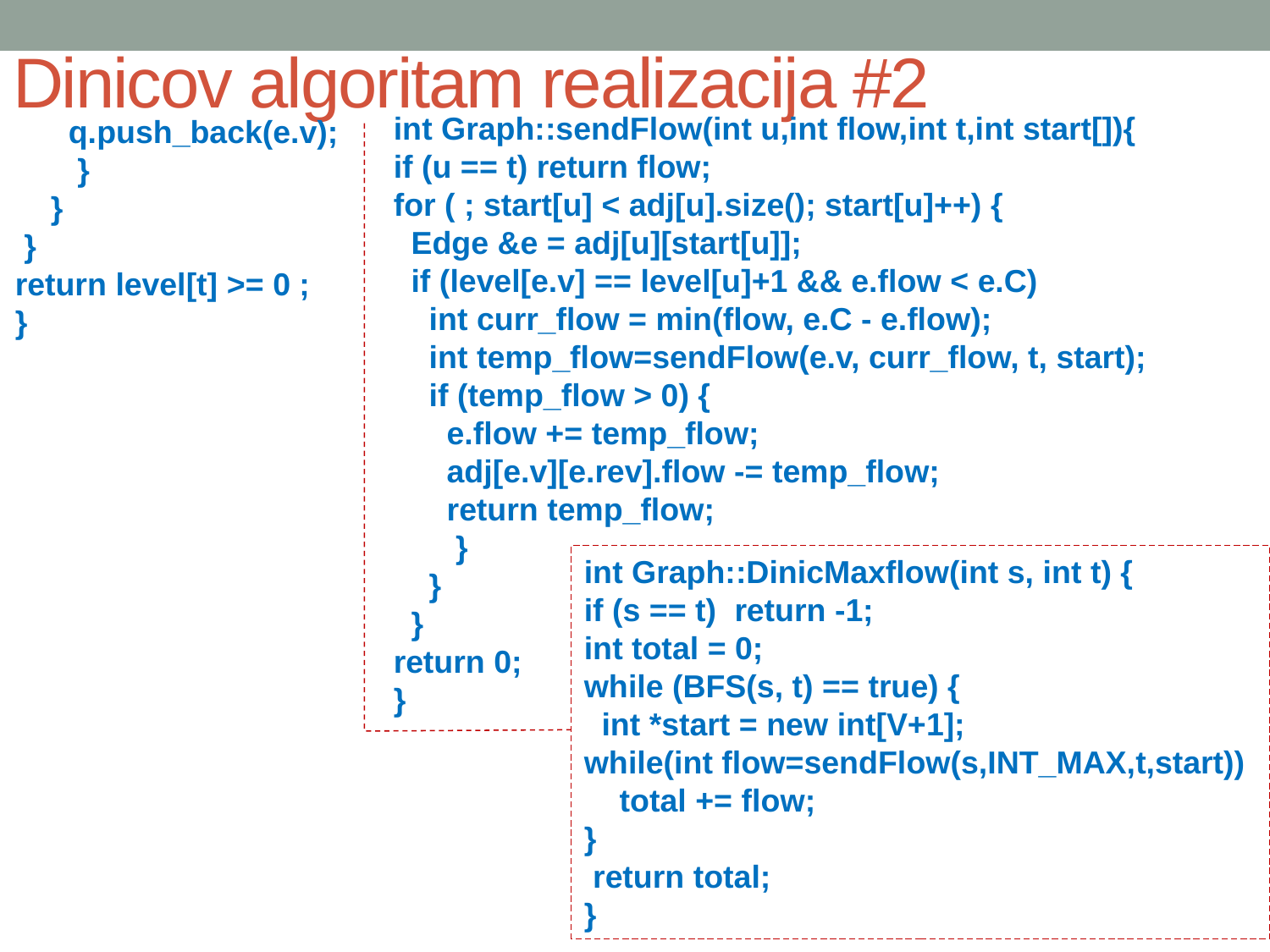

# Dinicov algoritam realizacija #2
int Graph::sendFlow(int u,int flow,int t,int start[]){
if (u == t) return flow;
for ( ; start[u] < adj[u].size(); start[u]++) {
  Edge &e = adj[u][start[u]];
  if (level[e.v] == level[u]+1 && e.flow < e.C)
    int curr_flow = min(flow, e.C - e.flow);
    int temp_flow=sendFlow(e.v, curr_flow, t, start);
    if (temp_flow > 0) {
      e.flow += temp_flow;
      adj[e.v][e.rev].flow -= temp_flow;
      return temp_flow;
       }
    }
  }
return 0;
}
      q.push_back(e.v);
       }
    }
 }
return level[t] >= 0 ;
}

int Graph::DinicMaxflow(int s, int t) {
if (s == t)  return -1;
int total = 0;
while (BFS(s, t) == true) {
  int *start = new int[V+1];
while(int flow=sendFlow(s,INT_MAX,t,start))
    total += flow;
}
 return total;
}